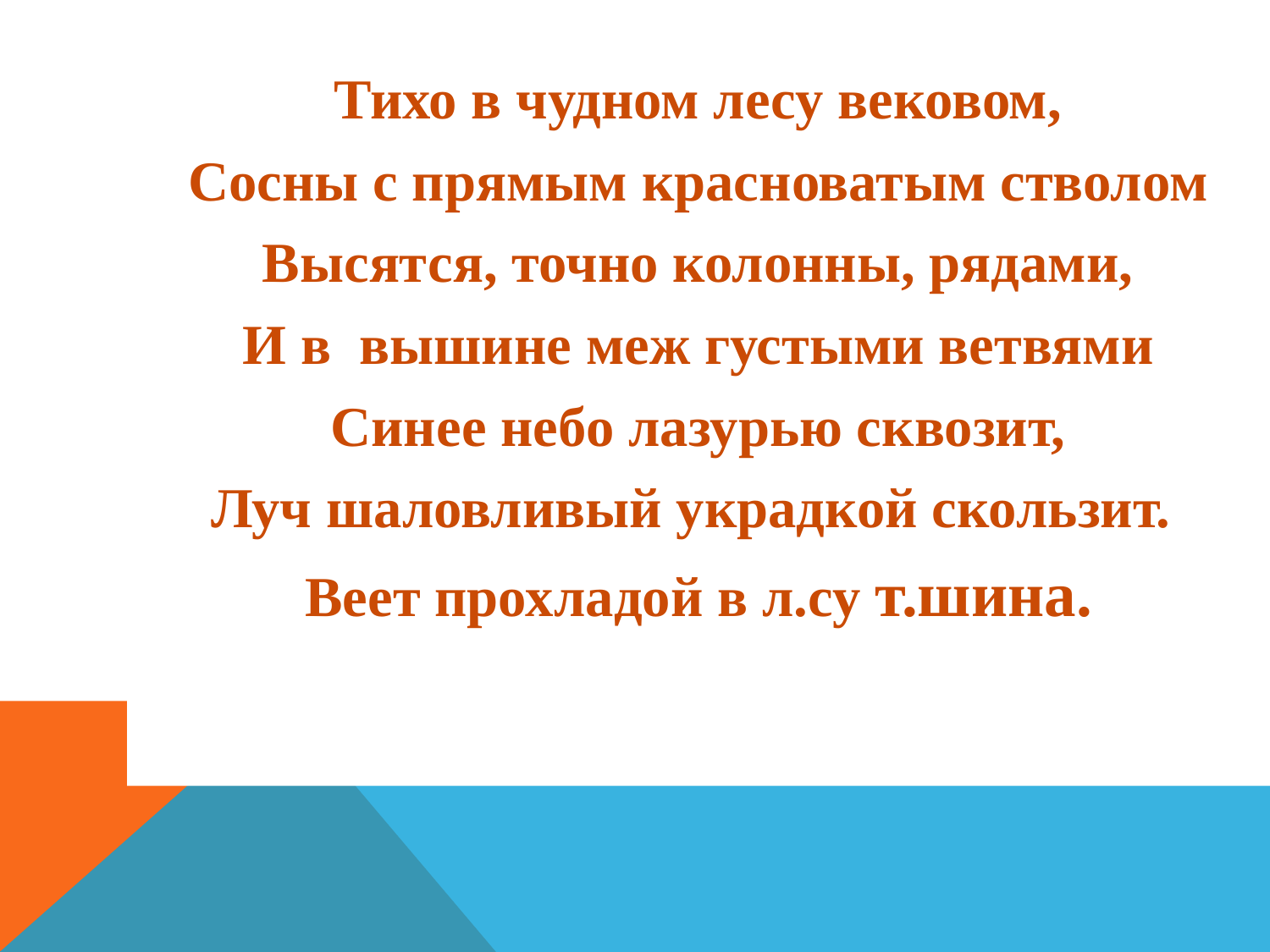

Тихо в чудном лесу вековом,
Сосны с прямым красноватым стволом
Высятся, точно колонны, рядами,
И в  вышине меж густыми ветвями
Синее небо лазурью сквозит,
Луч шаловливый украдкой скользит.
Веет прохладой в л.су т.шина.